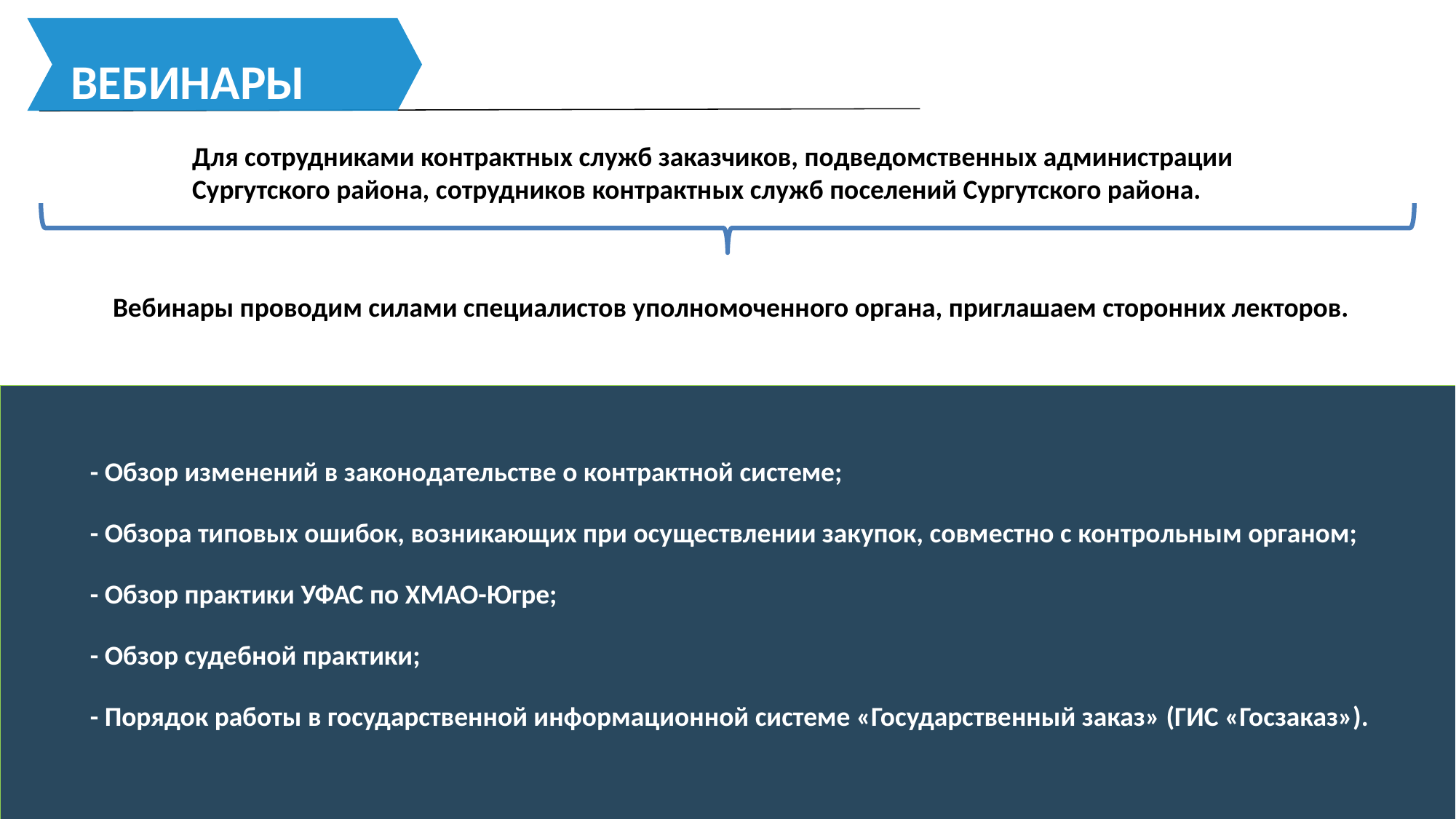

ВЕБИНАРЫ
Для сотрудниками контрактных служб заказчиков, подведомственных администрации Сургутского района, сотрудников контрактных служб поселений Сургутского района.
Вебинары проводим силами специалистов уполномоченного органа, приглашаем сторонних лекторов.

- Обзор изменений в законодательстве о контрактной системе;

- Обзора типовых ошибок, возникающих при осуществлении закупок, совместно с контрольным органом;

- Обзор практики УФАС по ХМАО-Югре;

- Обзор судебной практики;

- Порядок работы в государственной информационной системе «Государственный заказ» (ГИС «Госзаказ»).